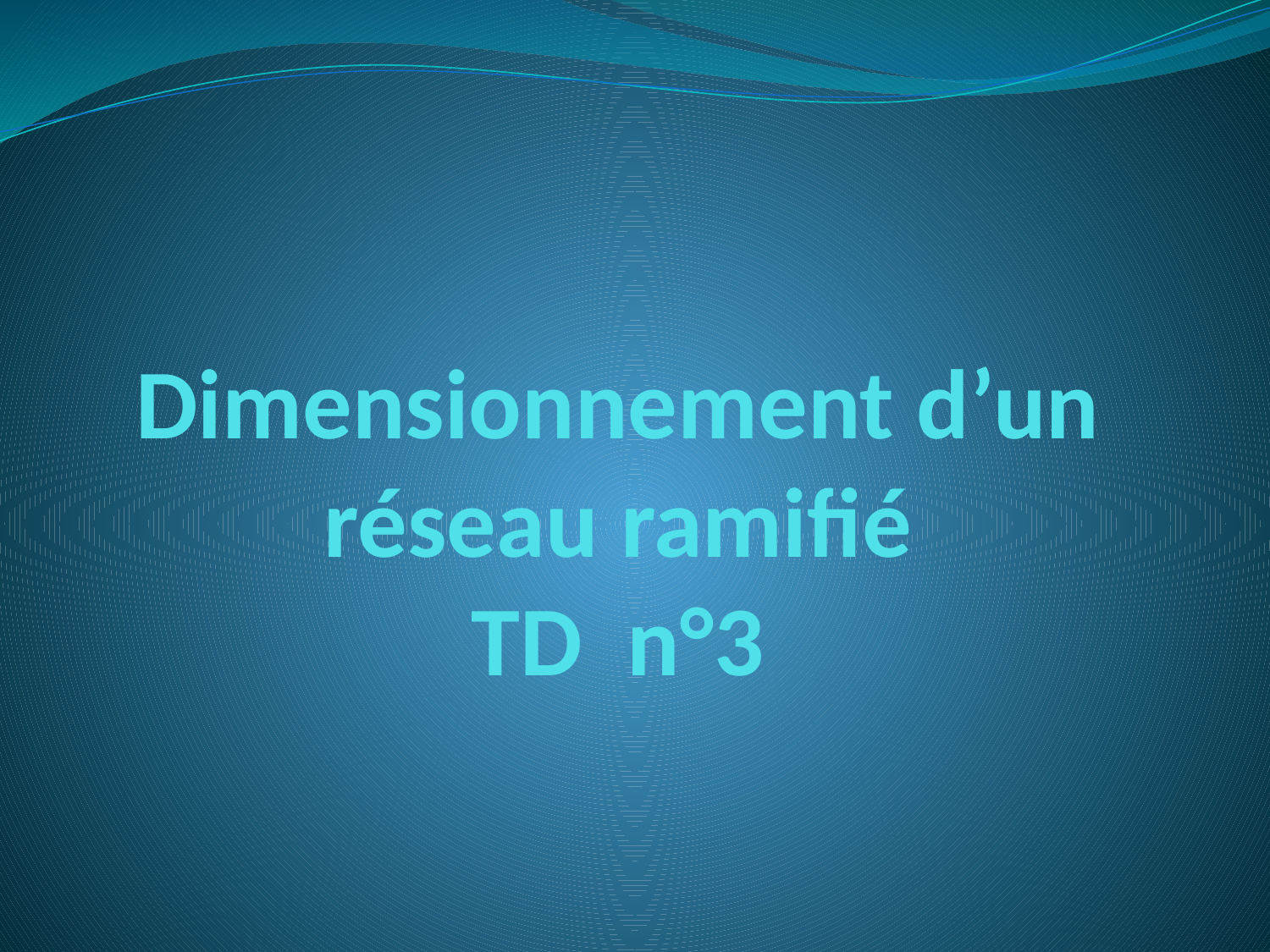

# Dimensionnement d’un réseau ramifié TD  n°3